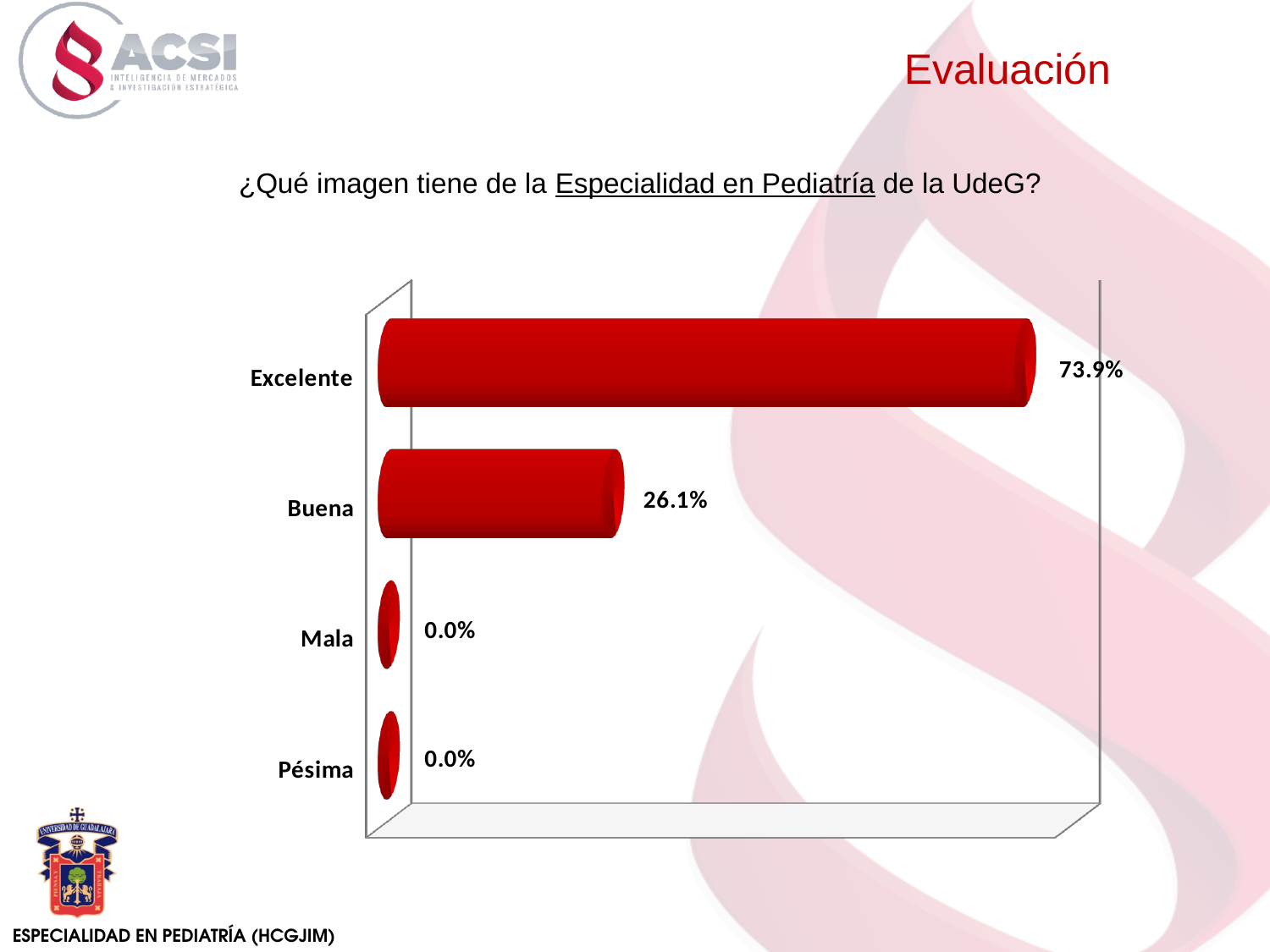

Evaluación

[unsupported chart]

¿Qué imagen tiene de la Especialidad en Pediatría de la UdeG?